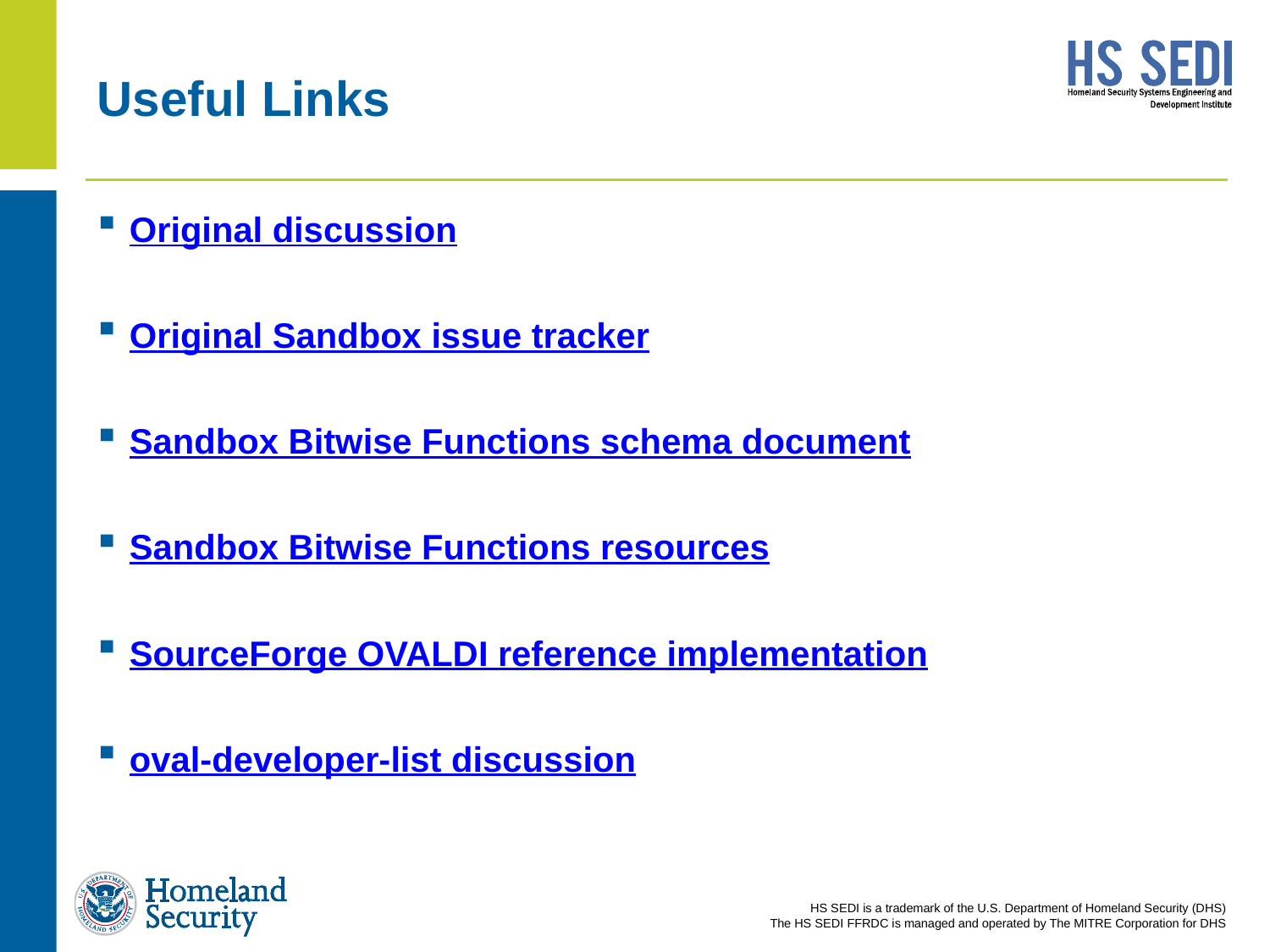

# Useful Links
Original discussion

Original Sandbox issue tracker

Sandbox Bitwise Functions schema document

Sandbox Bitwise Functions resources

SourceForge OVALDI reference implementation

oval-developer-list discussion